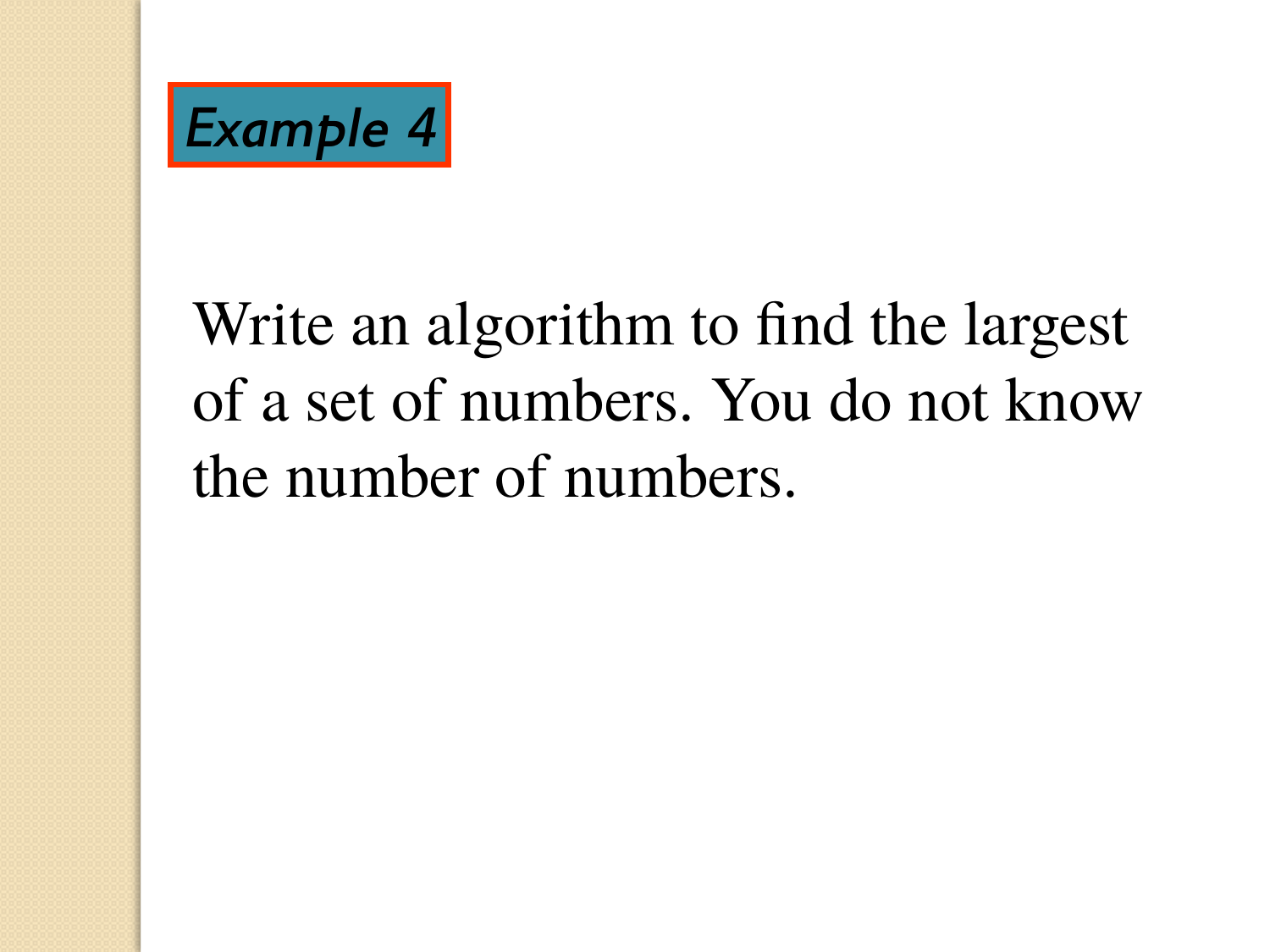

Example 4
Write an algorithm to find the largest of a set of numbers. You do not know the number of numbers.